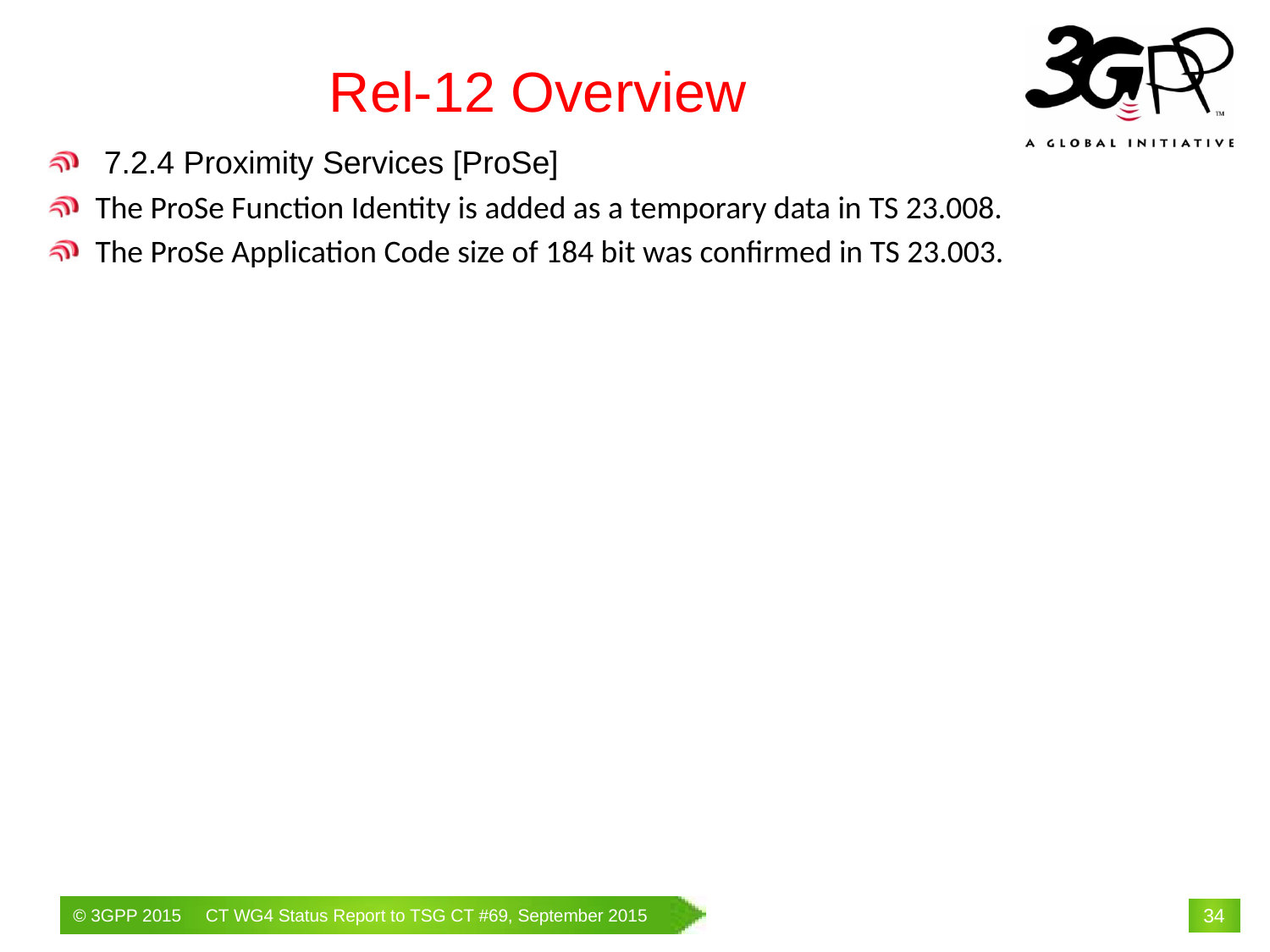

# Rel-12 Overview
 7.2.4 Proximity Services [ProSe]
The ProSe Function Identity is added as a temporary data in TS 23.008.
The ProSe Application Code size of 184 bit was confirmed in TS 23.003.